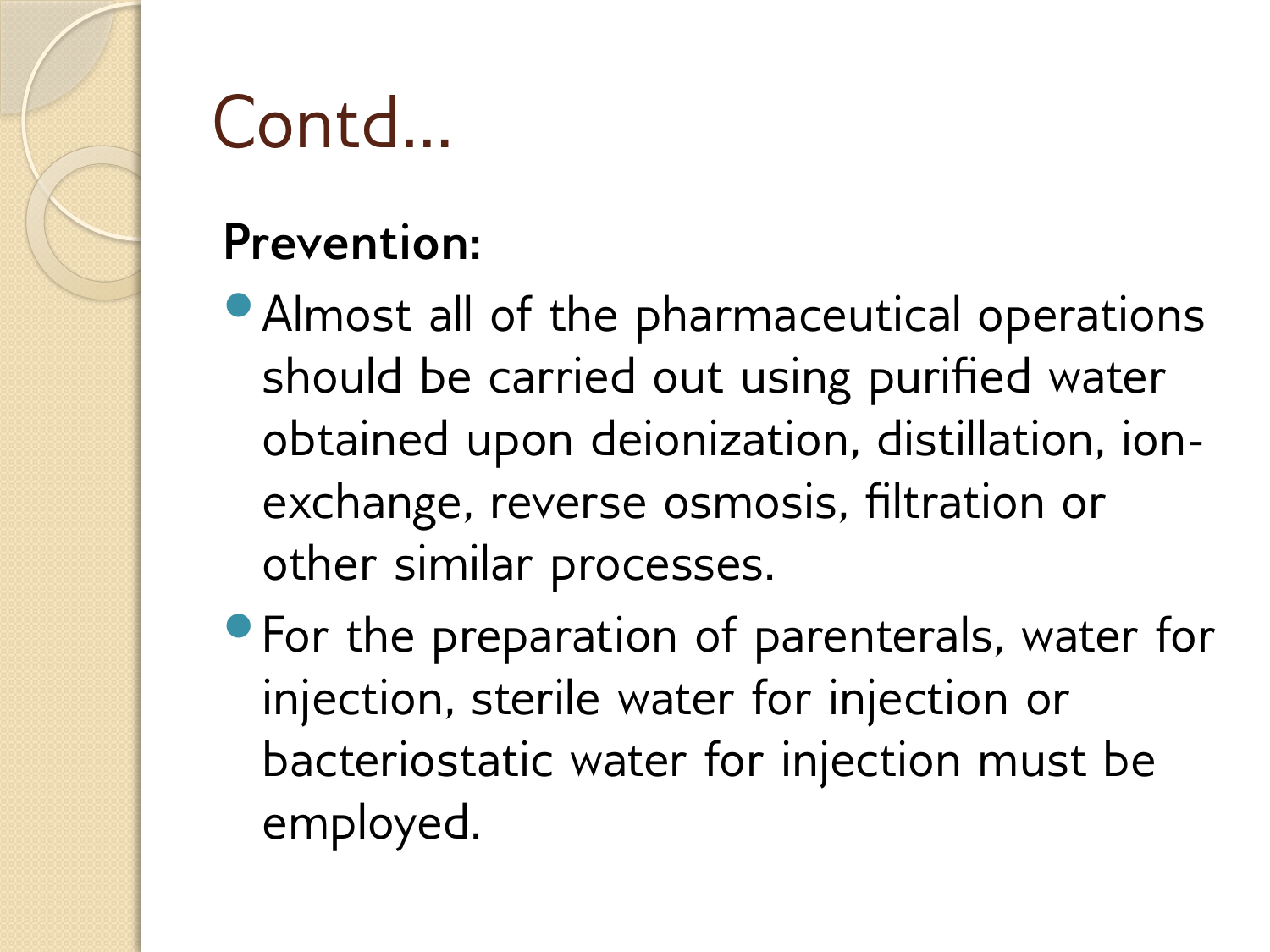

# Contd…
Prevention:
Almost all of the pharmaceutical operations should be carried out using purified water obtained upon deionization, distillation, ion-exchange, reverse osmosis, filtration or other similar processes.
For the preparation of parenterals, water for injection, sterile water for injection or bacteriostatic water for injection must be employed.